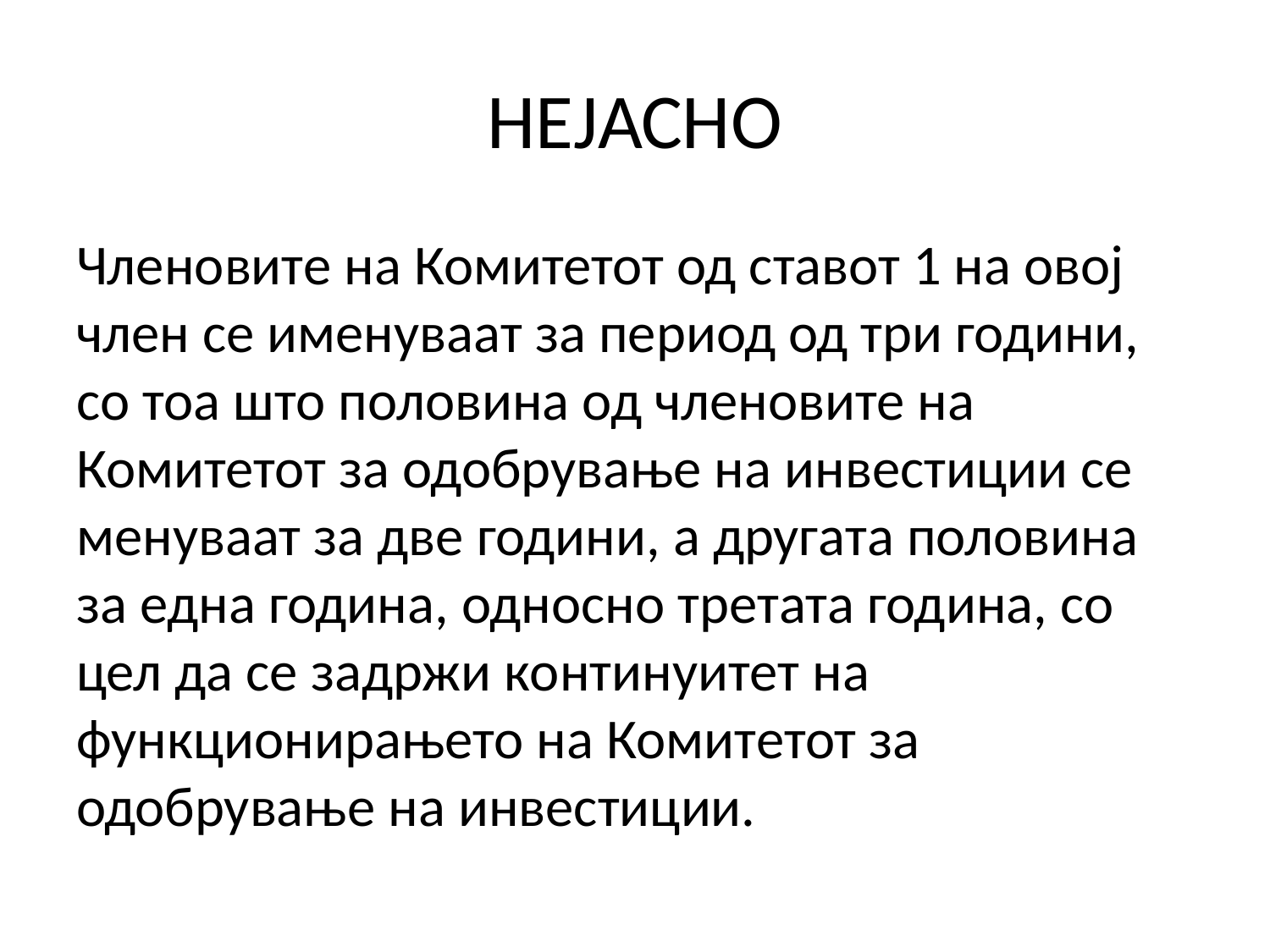

# НЕЈАСНО
Членовите на Комитетот од ставот 1 на овој член се именуваат за период од три години, со тоа што половина од членовите на Комитетот за одобрување на инвестиции се менуваат за две години, а другата половина за една година, односно третата година, со цел да се задржи континуитет на функционирањето на Комитетот за одобрување на инвестиции.